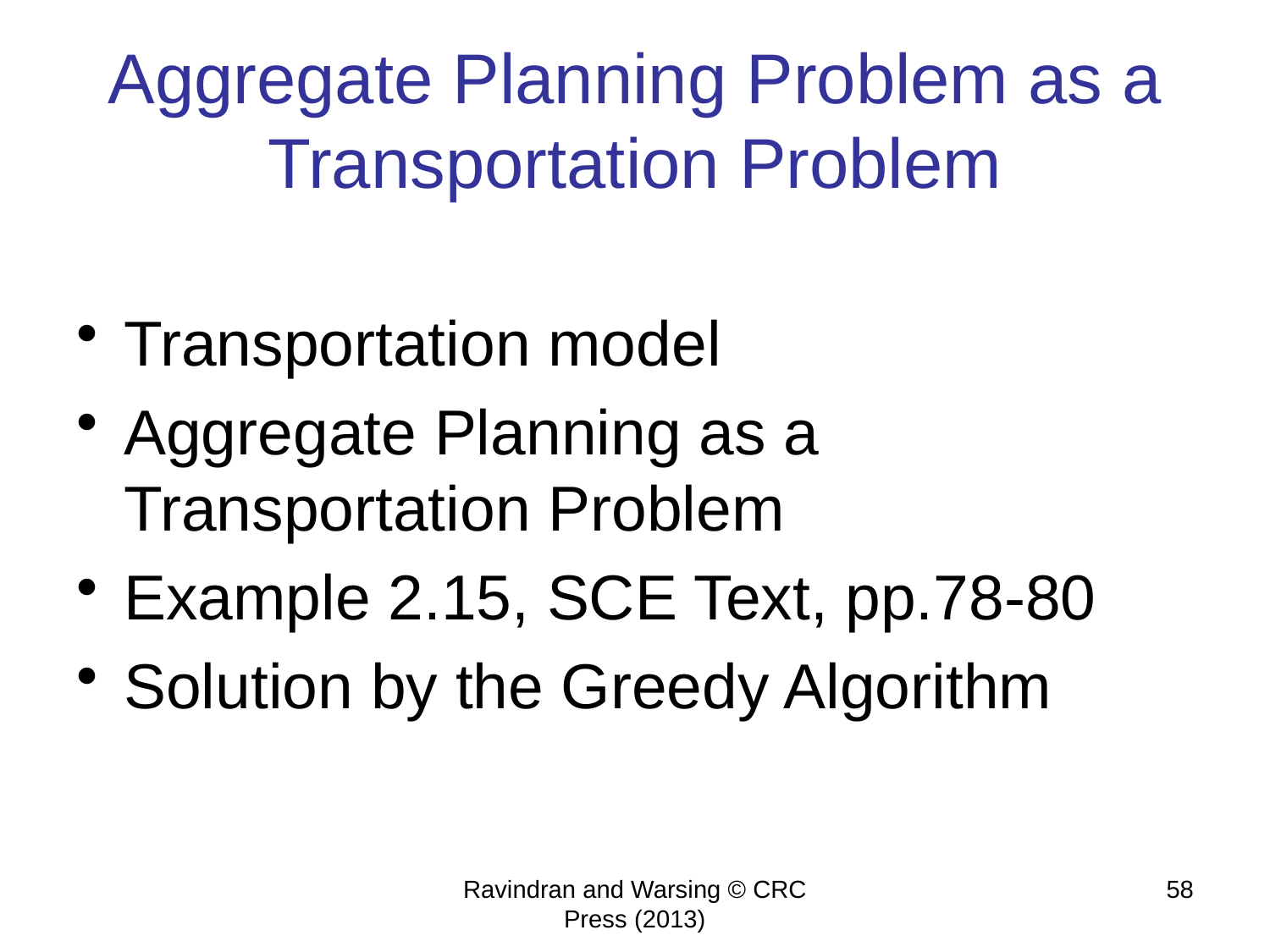

# Aggregate Planning Problem as a Transportation Problem
Transportation model
Aggregate Planning as a Transportation Problem
Example 2.15, SCE Text, pp.78-80
Solution by the Greedy Algorithm

Ravindran and Warsing © CRC Press (2013)
58